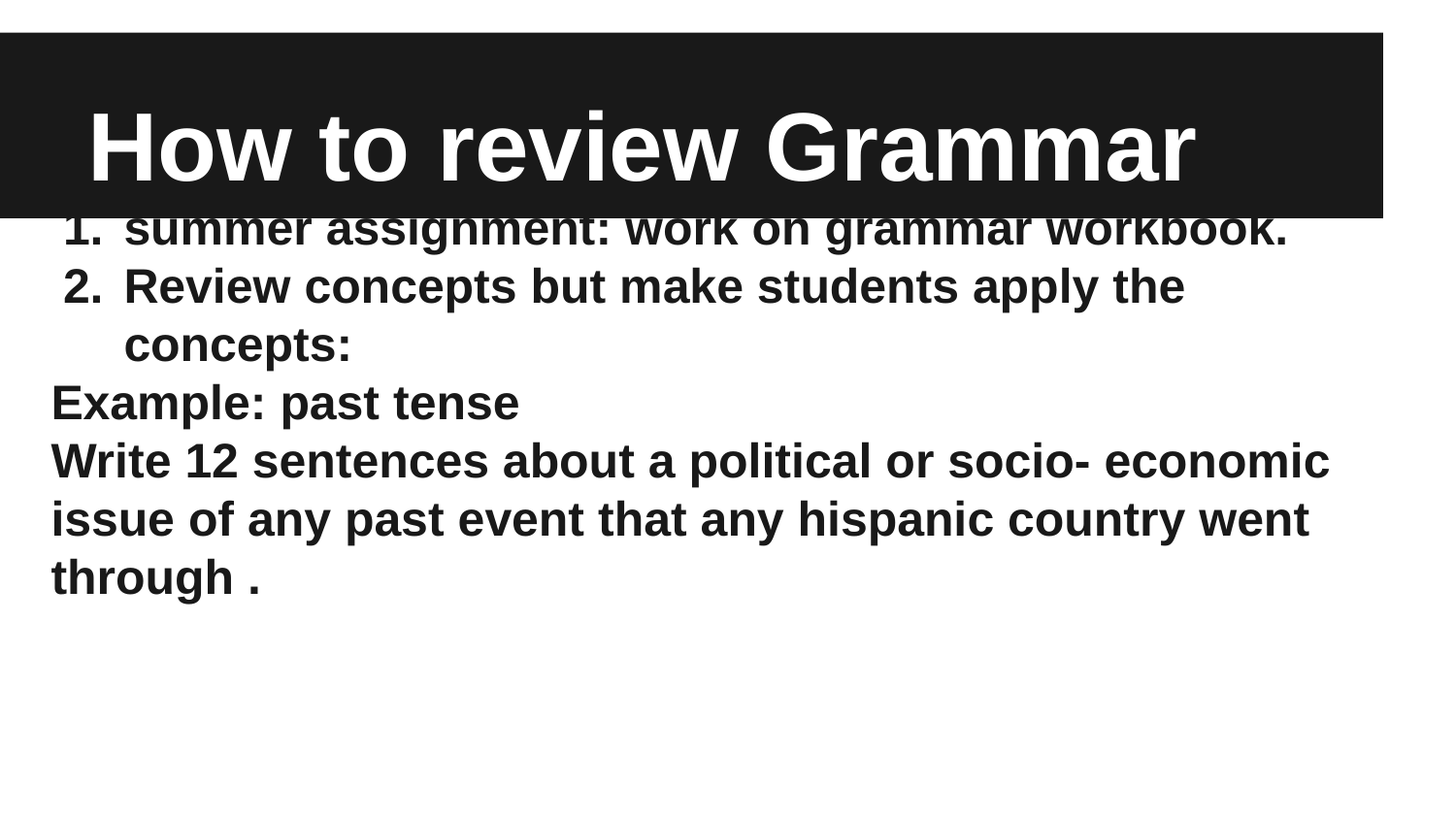

# How to review Grammar
summer assignment: work on grammar workbook.
Review concepts but make students apply the concepts:
Example: past tense
Write 12 sentences about a political or socio- economic issue of any past event that any hispanic country went through .